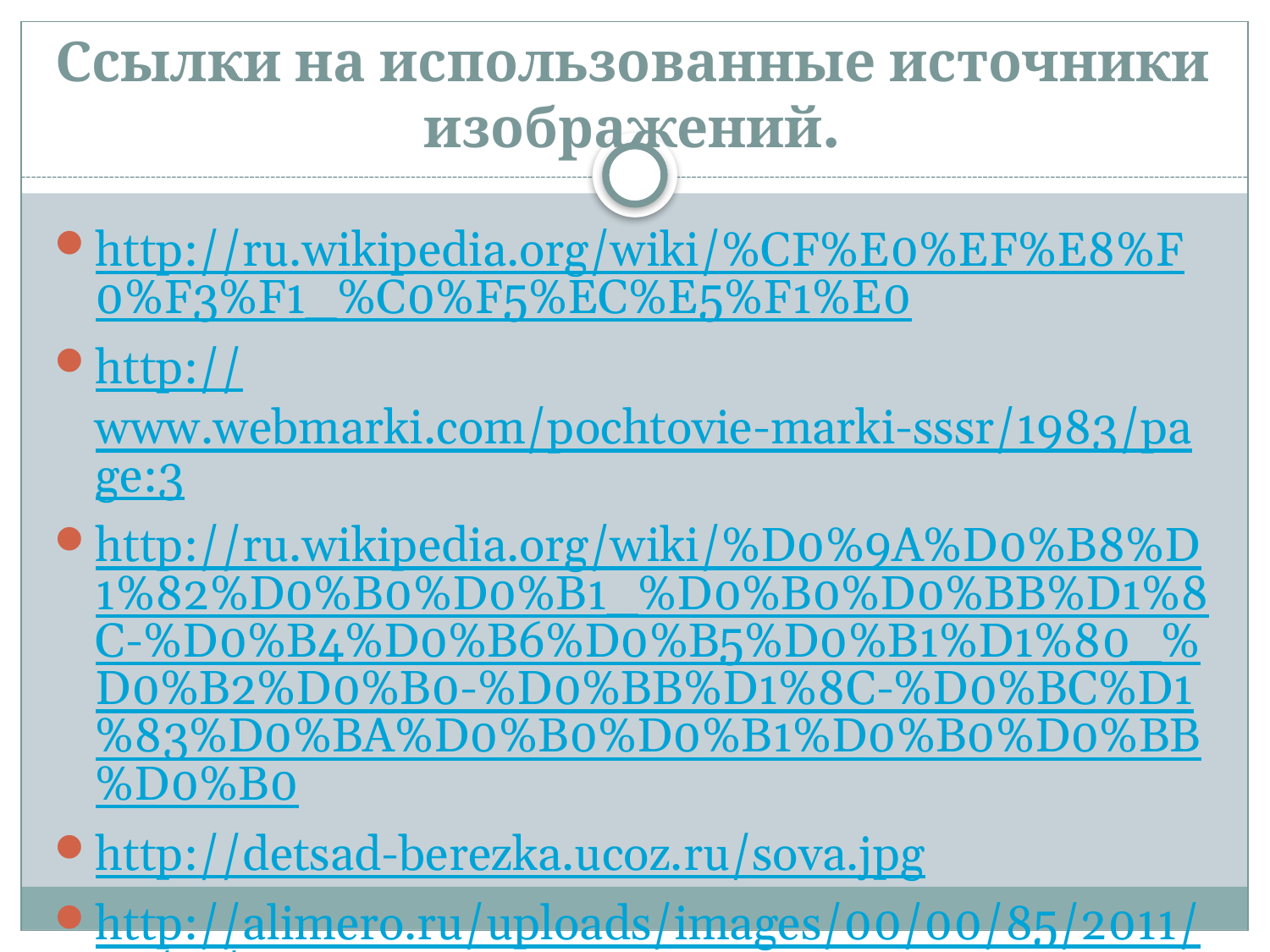

# Ссылки на использованные источники изображений.
http://ru.wikipedia.org/wiki/%CF%E0%EF%E8%F0%F3%F1_%C0%F5%EC%E5%F1%E0
http://www.webmarki.com/pochtovie-marki-sssr/1983/page:3
http://ru.wikipedia.org/wiki/%D0%9A%D0%B8%D1%82%D0%B0%D0%B1_%D0%B0%D0%BB%D1%8C-%D0%B4%D0%B6%D0%B5%D0%B1%D1%80_%D0%B2%D0%B0-%D0%BB%D1%8C-%D0%BC%D1%83%D0%BA%D0%B0%D0%B1%D0%B0%D0%BB%D0%B0
http://detsad-berezka.ucoz.ru/sova.jpg
http://alimero.ru/uploads/images/00/00/85/2011/03/17/c31415.jpg